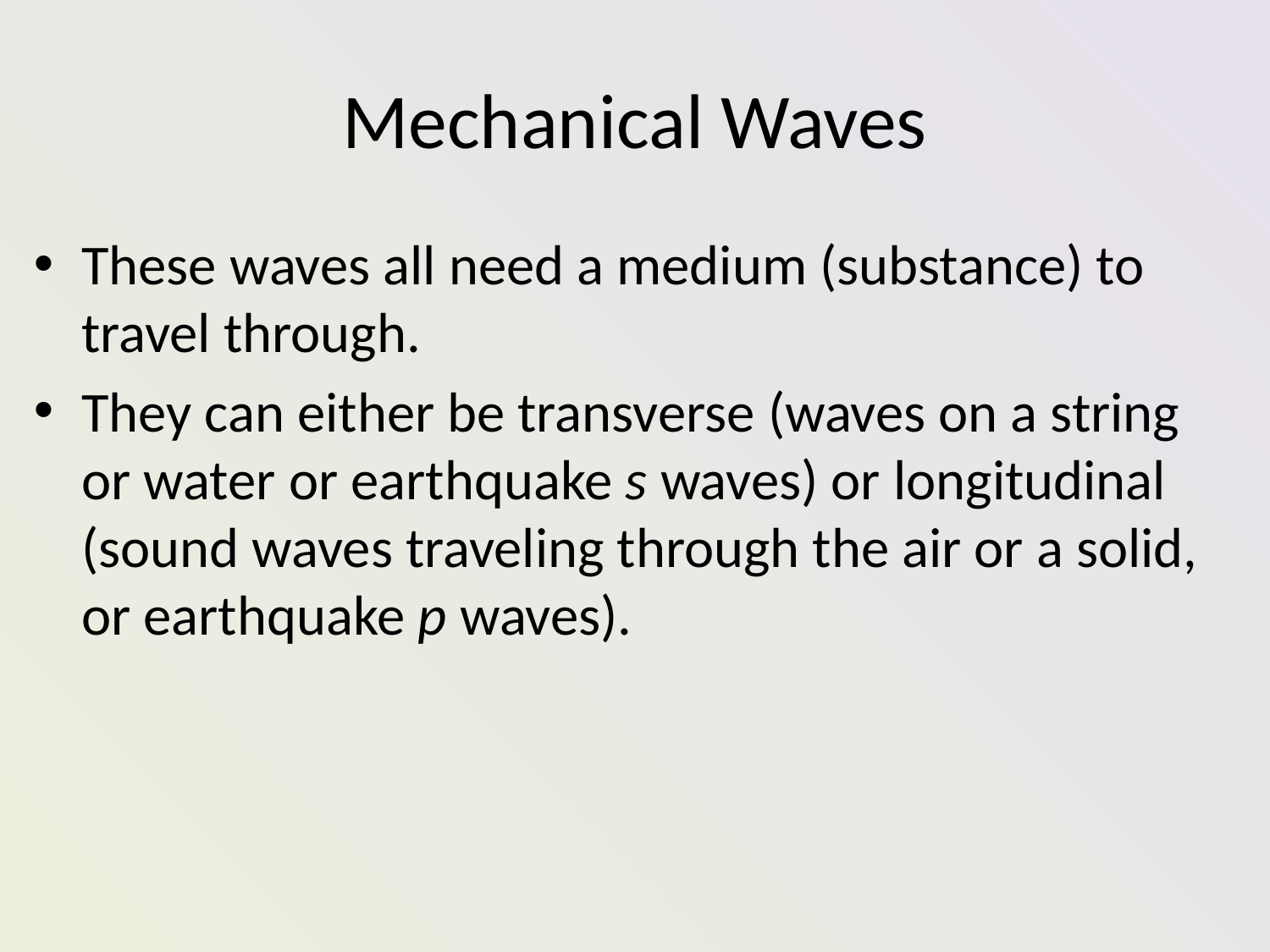

# Mechanical Waves
These waves all need a medium (substance) to travel through.
They can either be transverse (waves on a string or water or earthquake s waves) or longitudinal (sound waves traveling through the air or a solid, or earthquake p waves).